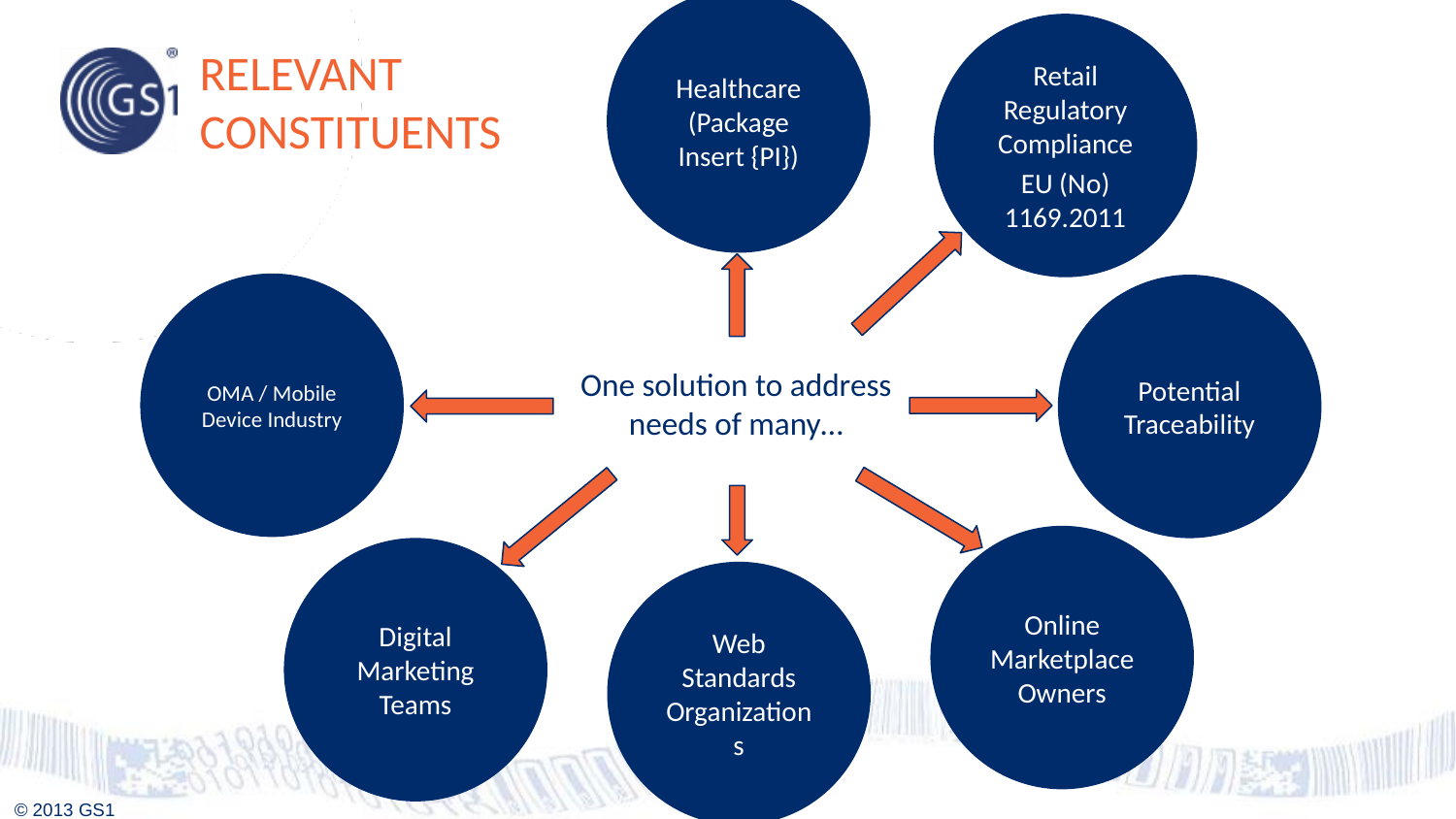

Healthcare (Package Insert {PI})
Retail Regulatory Compliance
EU (No) 1169.2011
# Relevant Constituents

OMA / Mobile Device Industry
Potential Traceability

One solution to address needs of many…

Online Marketplace Owners
Digital Marketing Teams
Web Standards Organizations